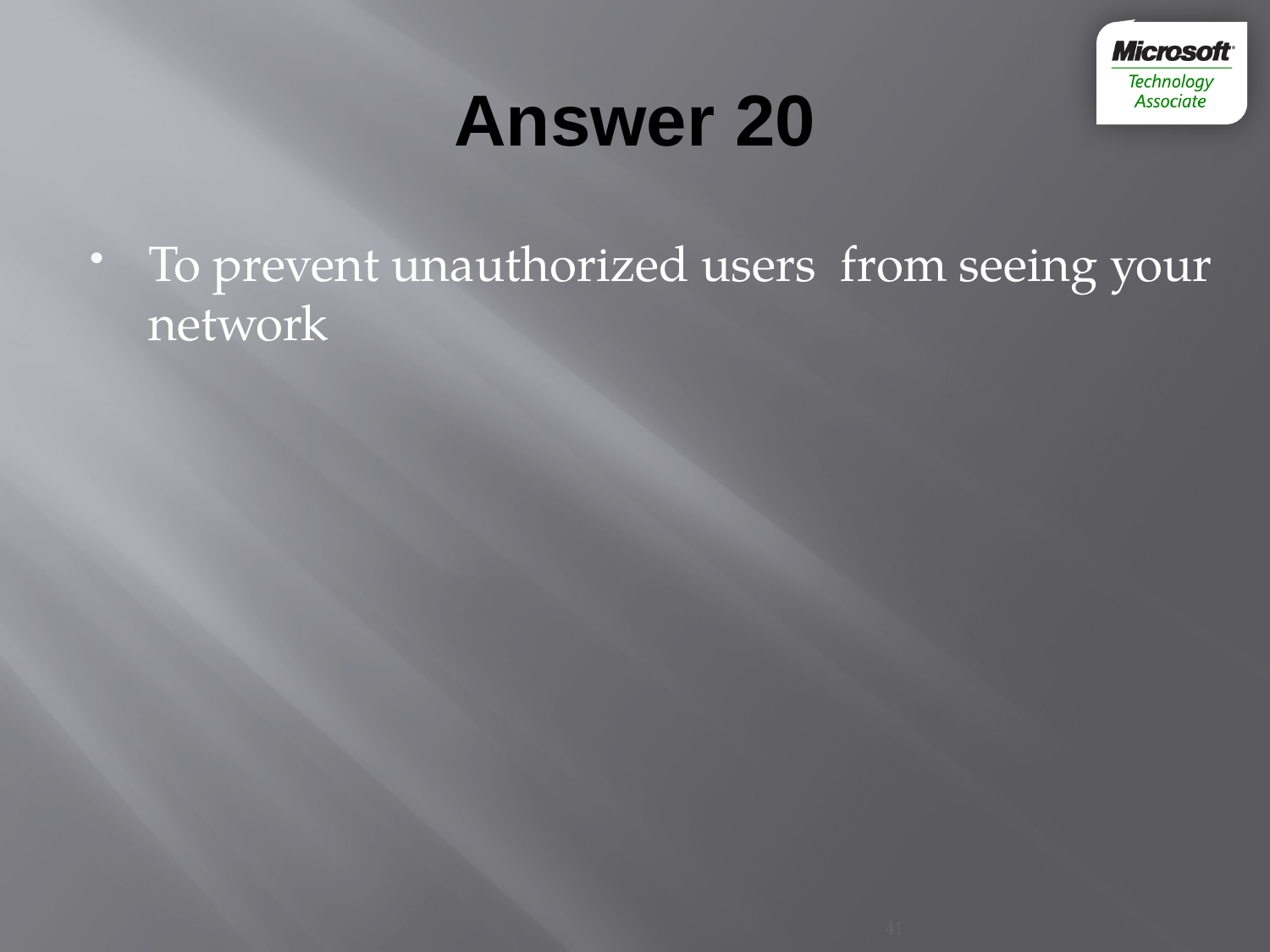

# Answer 20
To prevent unauthorized users  from seeing your network
41